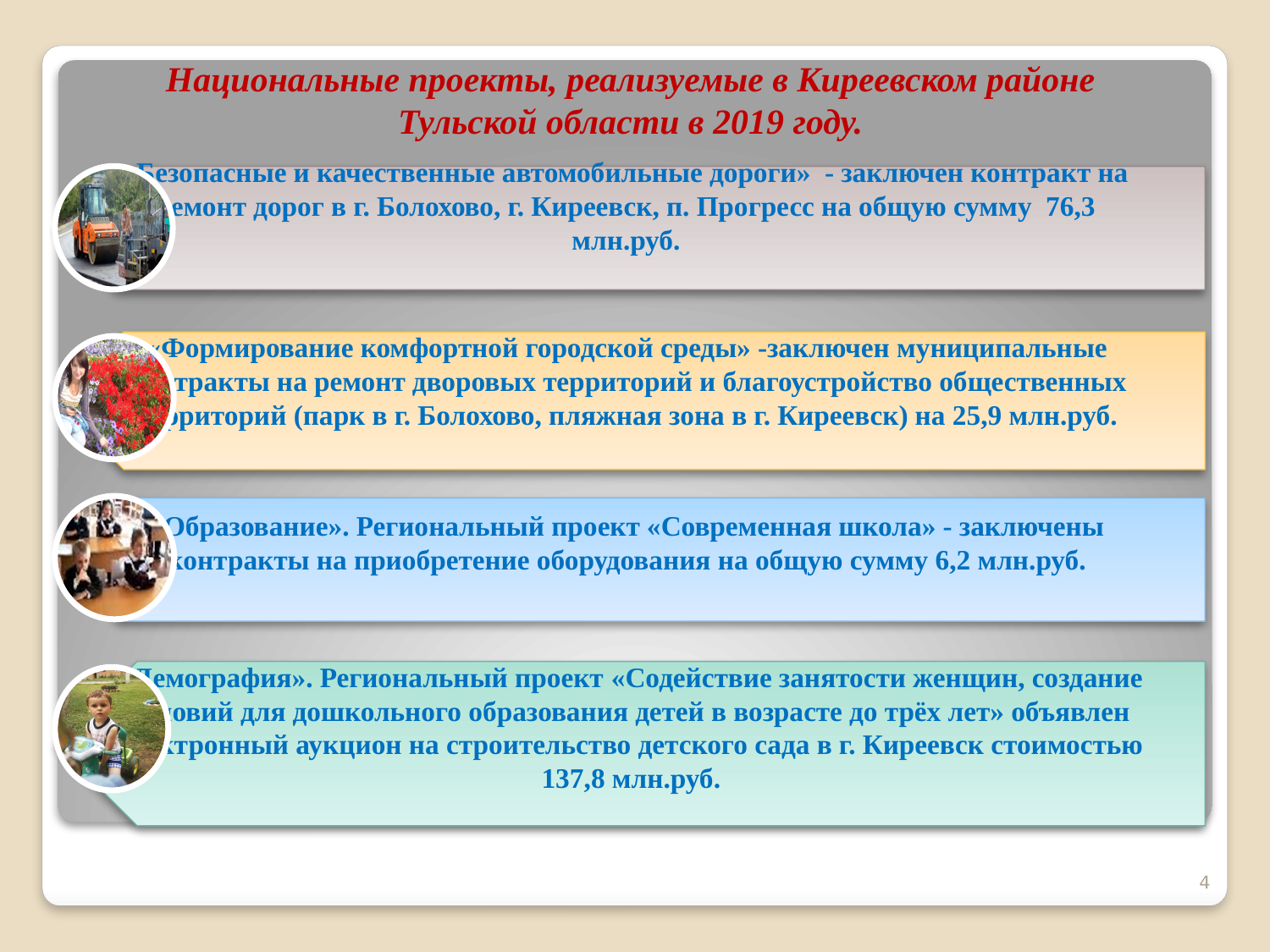

# Национальные проекты, реализуемые в Киреевском районе Тульской области в 2019 году.
«Безопасные и качественные автомобильные дороги»  - заключен контракт на ремонт дорог в г. Болохово, г. Киреевск, п. Прогресс на общую сумму  76,3 млн.руб.

«Формирование комфортной городской среды» -заключен муниципальные контракты на ремонт дворовых территорий и благоустройство общественных территорий (парк в г. Болохово, пляжная зона в г. Киреевск) на 25,9 млн.руб.

«Образование». Региональный проект «Современная школа» - заключены контракты на приобретение оборудования на общую сумму 6,2 млн.руб.

«Демография». Региональный проект «Содействие занятости женщин, создание условий для дошкольного образования детей в возрасте до трёх лет» объявлен электронный аукцион на строительство детского сада в г. Киреевск стоимостью 137,8 млн.руб.

4